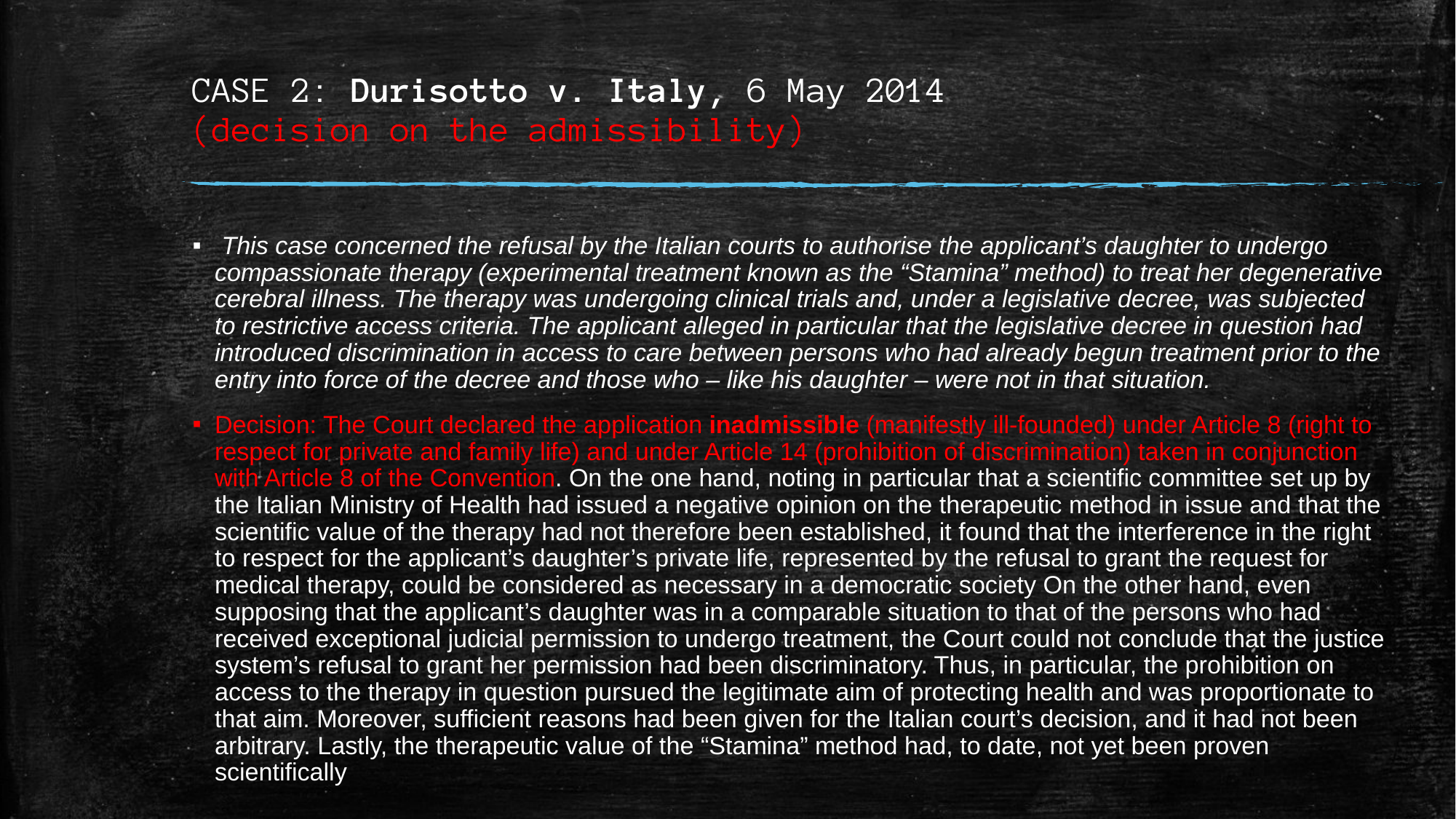

# CASE 2: Durisotto v. Italy, 6 May 2014 (decision on the admissibility)
 This case concerned the refusal by the Italian courts to authorise the applicant’s daughter to undergo compassionate therapy (experimental treatment known as the “Stamina” method) to treat her degenerative cerebral illness. The therapy was undergoing clinical trials and, under a legislative decree, was subjected to restrictive access criteria. The applicant alleged in particular that the legislative decree in question had introduced discrimination in access to care between persons who had already begun treatment prior to the entry into force of the decree and those who – like his daughter – were not in that situation.
Decision: The Court declared the application inadmissible (manifestly ill-founded) under Article 8 (right to respect for private and family life) and under Article 14 (prohibition of discrimination) taken in conjunction with Article 8 of the Convention. On the one hand, noting in particular that a scientific committee set up by the Italian Ministry of Health had issued a negative opinion on the therapeutic method in issue and that the scientific value of the therapy had not therefore been established, it found that the interference in the right to respect for the applicant’s daughter’s private life, represented by the refusal to grant the request for medical therapy, could be considered as necessary in a democratic society On the other hand, even supposing that the applicant’s daughter was in a comparable situation to that of the persons who had received exceptional judicial permission to undergo treatment, the Court could not conclude that the justice system’s refusal to grant her permission had been discriminatory. Thus, in particular, the prohibition on access to the therapy in question pursued the legitimate aim of protecting health and was proportionate to that aim. Moreover, sufficient reasons had been given for the Italian court’s decision, and it had not been arbitrary. Lastly, the therapeutic value of the “Stamina” method had, to date, not yet been proven scientifically